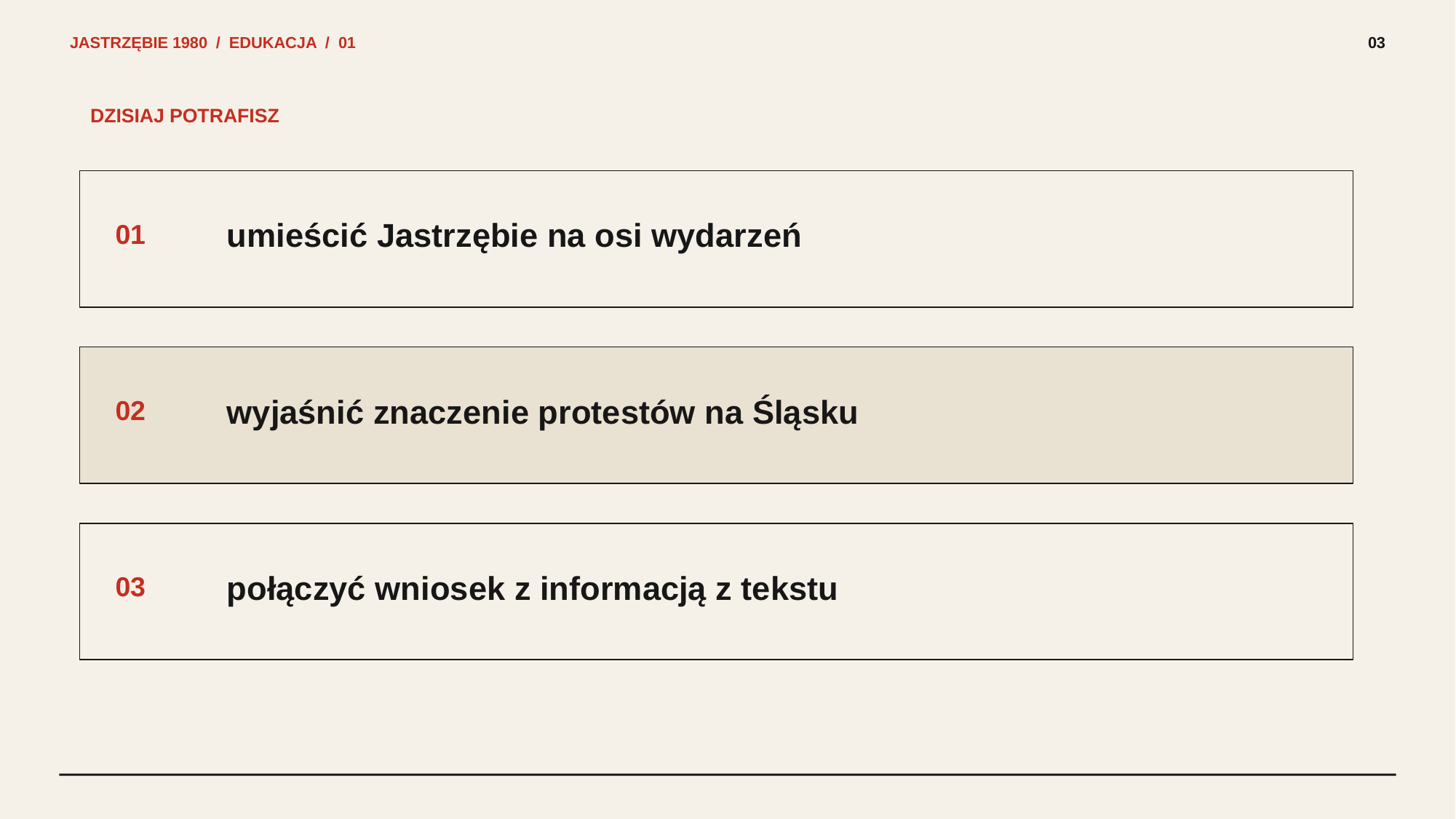

JASTRZĘBIE 1980  /  EDUKACJA  /  01
03
DZISIAJ POTRAFISZ

umieścić Jastrzębie na osi wydarzeń
01

wyjaśnić znaczenie protestów na Śląsku
02

połączyć wniosek z informacją z tekstu
03